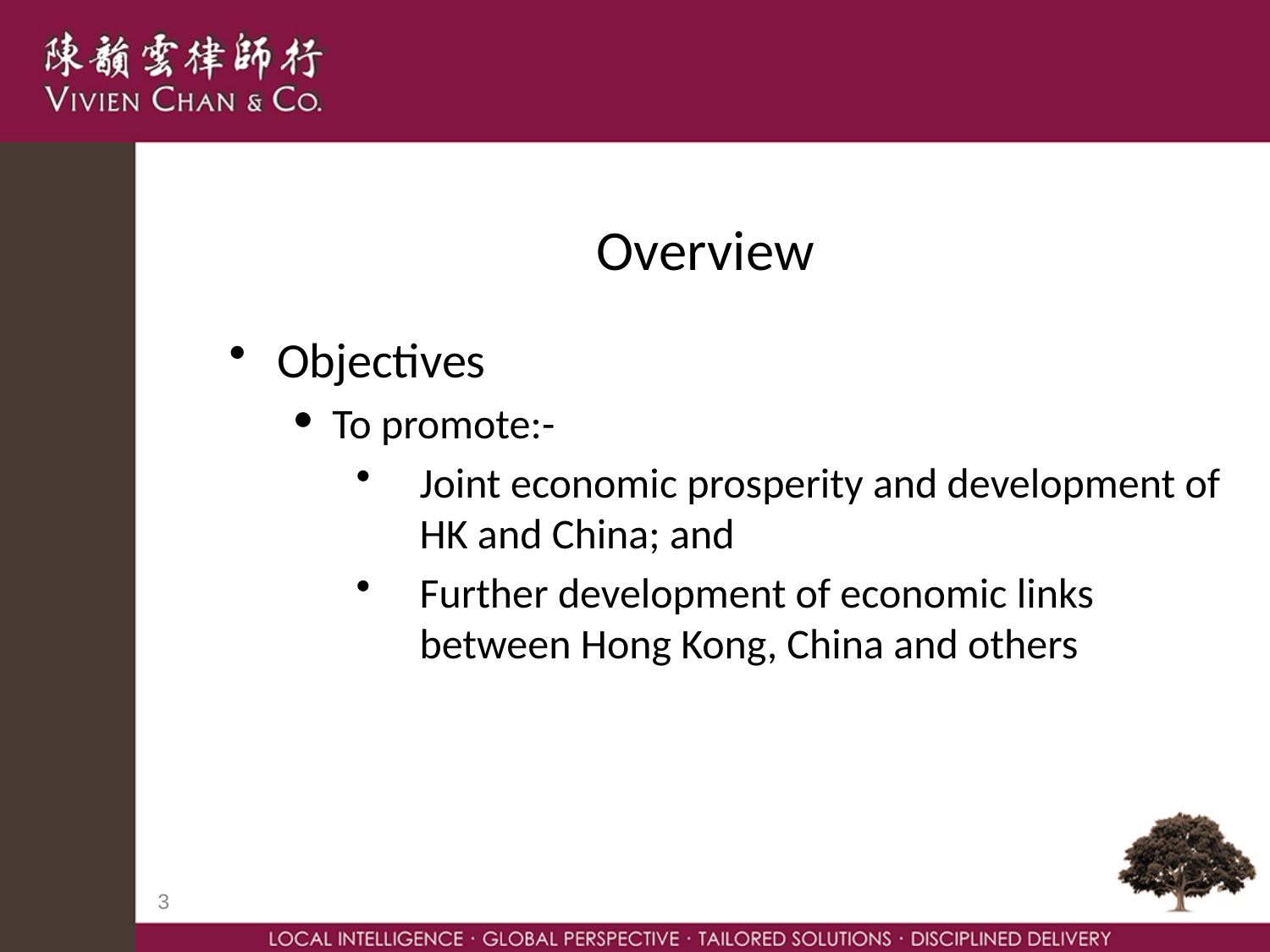

# Overview
Objectives
To promote:-
Joint economic prosperity and development of HK and China; and
Further development of economic links between Hong Kong, China and others
3